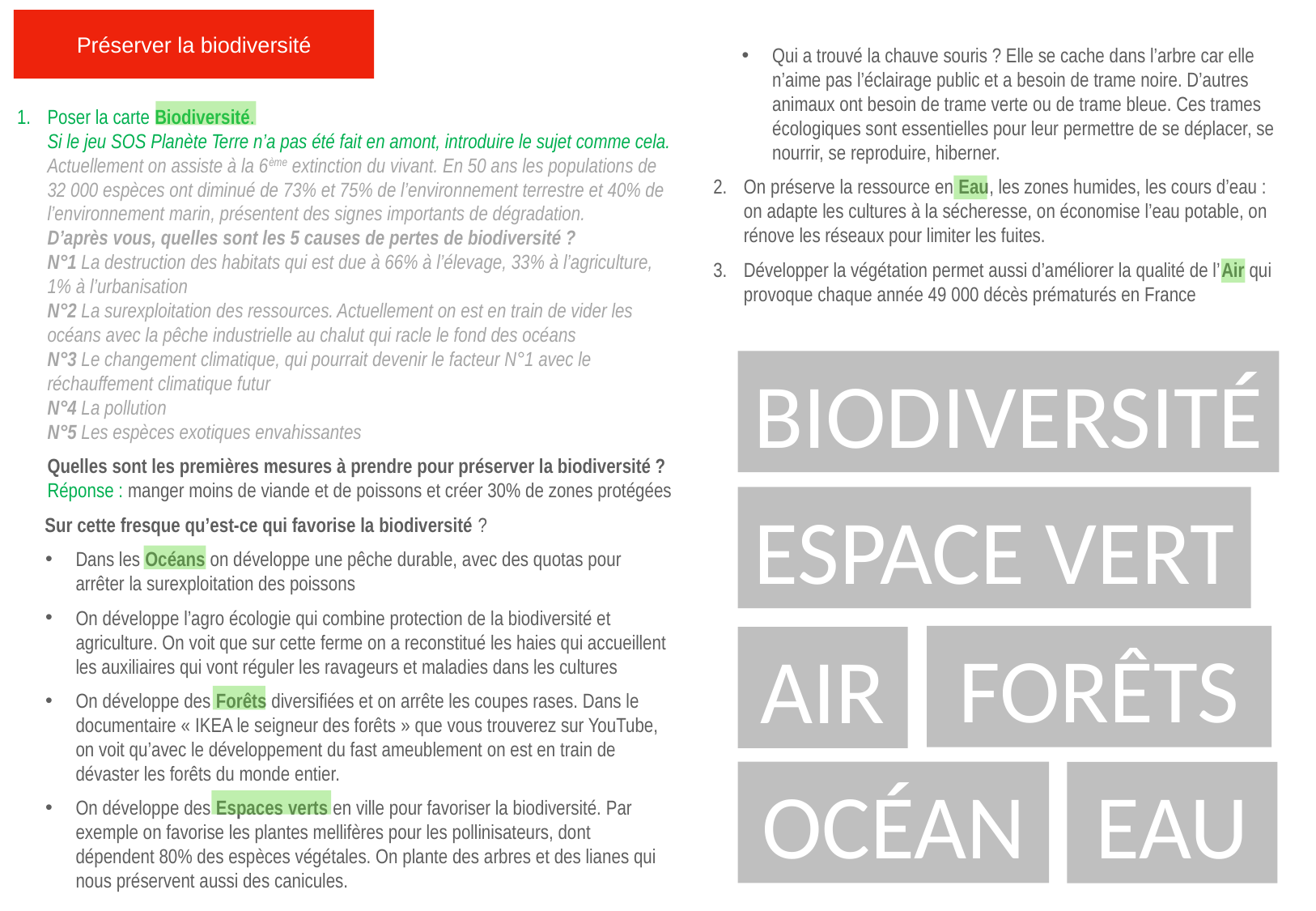

Préserver la biodiversité
Qui a trouvé la chauve souris ? Elle se cache dans l’arbre car elle n’aime pas l’éclairage public et a besoin de trame noire. D’autres animaux ont besoin de trame verte ou de trame bleue. Ces trames écologiques sont essentielles pour leur permettre de se déplacer, se nourrir, se reproduire, hiberner.
On préserve la ressource en Eau, les zones humides, les cours d’eau : on adapte les cultures à la sécheresse, on économise l’eau potable, on rénove les réseaux pour limiter les fuites.
Développer la végétation permet aussi d’améliorer la qualité de l’Air qui provoque chaque année 49 000 décès prématurés en France

Poser la carte Biodiversité.
Si le jeu SOS Planète Terre n’a pas été fait en amont, introduire le sujet comme cela. Actuellement on assiste à la 6ème extinction du vivant. En 50 ans les populations de 32 000 espèces ont diminué de 73% et 75% de l’environnement terrestre et 40% de l’environnement marin, présentent des signes importants de dégradation.
D’après vous, quelles sont les 5 causes de pertes de biodiversité ?
N°1 La destruction des habitats qui est due à 66% à l’élevage, 33% à l’agriculture, 1% à l’urbanisation
N°2 La surexploitation des ressources. Actuellement on est en train de vider les océans avec la pêche industrielle au chalut qui racle le fond des océans
N°3 Le changement climatique, qui pourrait devenir le facteur N°1 avec le réchauffement climatique futur
N°4 La pollution
N°5 Les espèces exotiques envahissantes
Quelles sont les premières mesures à prendre pour préserver la biodiversité ? Réponse : manger moins de viande et de poissons et créer 30% de zones protégées
      Sur cette fresque qu’est-ce qui favorise la biodiversité ?
Dans les Océans on développe une pêche durable, avec des quotas pour arrêter la surexploitation des poissons
On développe l’agro écologie qui combine protection de la biodiversité et agriculture. On voit que sur cette ferme on a reconstitué les haies qui accueillent les auxiliaires qui vont réguler les ravageurs et maladies dans les cultures
On développe des Forêts diversifiées et on arrête les coupes rases. Dans le documentaire « IKEA le seigneur des forêts » que vous trouverez sur YouTube, on voit qu’avec le développement du fast ameublement on est en train de dévaster les forêts du monde entier.
On développe des Espaces verts en ville pour favoriser la biodiversité. Par exemple on favorise les plantes mellifères pour les pollinisateurs, dont dépendent 80% des espèces végétales. On plante des arbres et des lianes qui nous préservent aussi des canicules.

BIODIVERSITÉ
ESPACE VERT

FORÊTS
AIR

OCÉAN
EAU